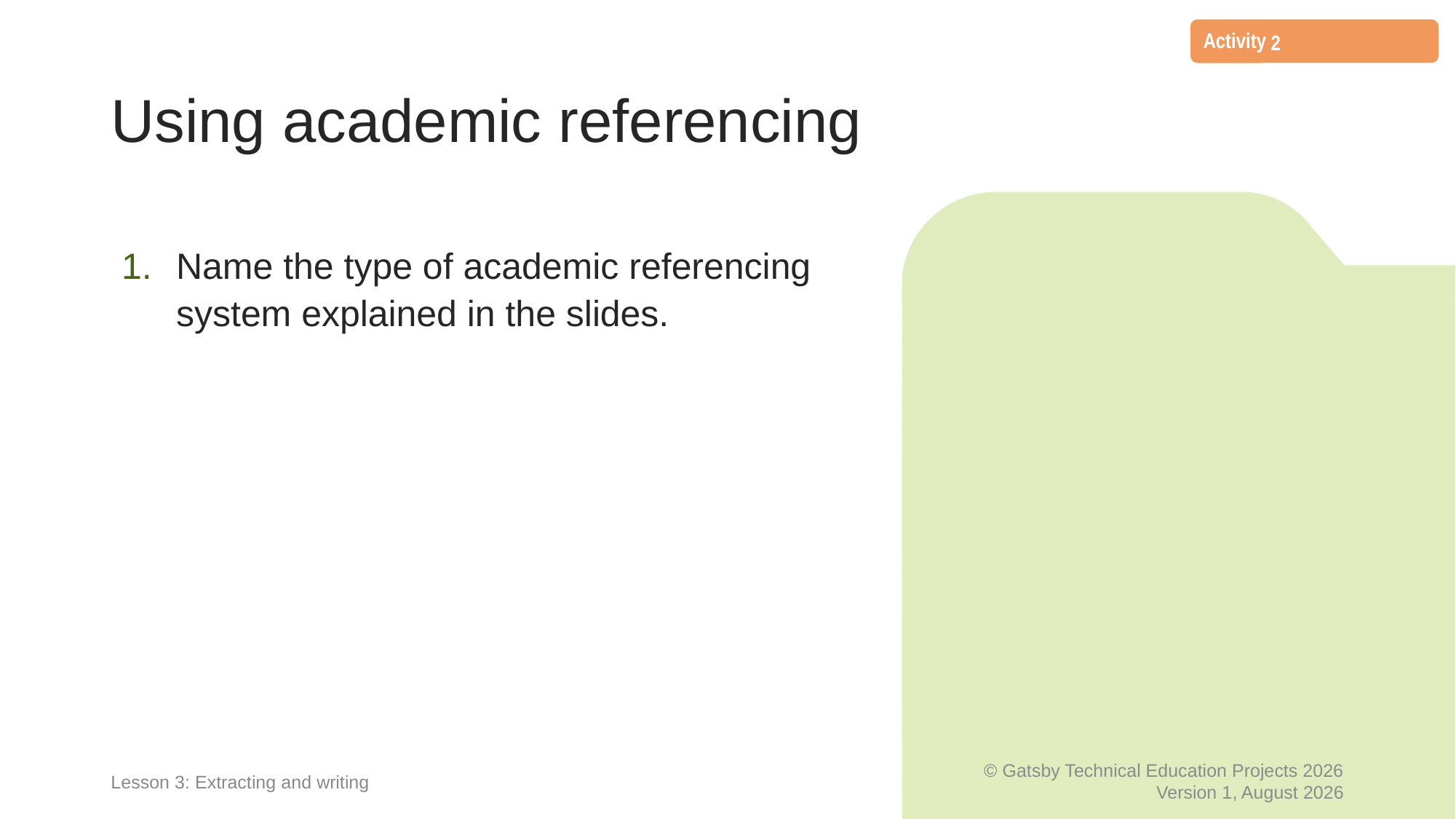

2
# Using academic referencing
Name the type of academic referencing system explained in the slides.
Lesson 3: Extracting and writing